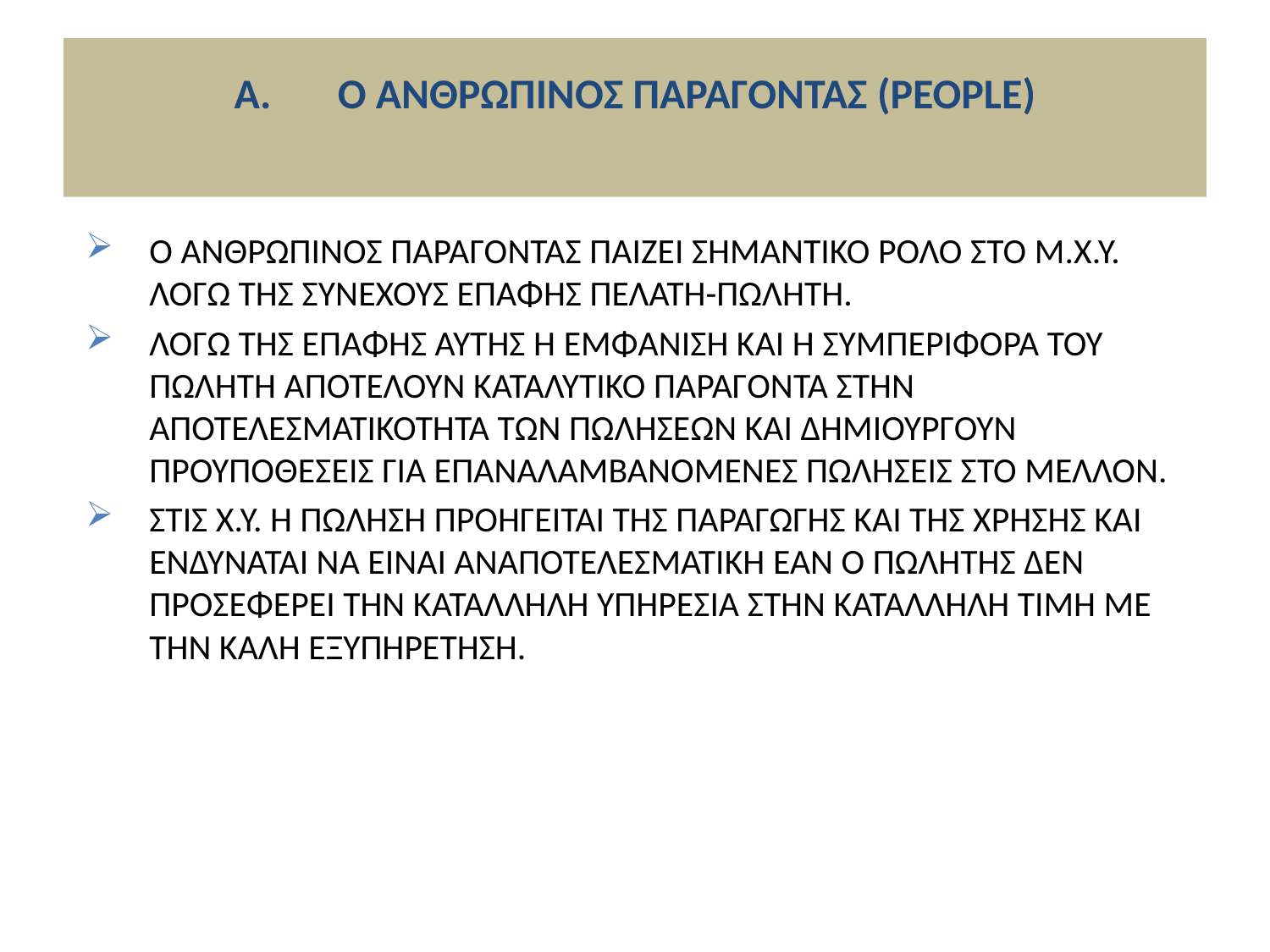

# Α.       Ο ΑΝΘΡΩΠΙΝΟΣ ΠΑΡΑΓΟΝΤΑΣ (PEOPLE)
Ο ΑΝΘΡΩΠΙΝΟΣ ΠΑΡΑΓΟΝΤΑΣ ΠΑΙΖΕΙ ΣΗΜΑΝΤΙΚΟ ΡΟΛΟ ΣΤΟ Μ.Χ.Υ.  ΛΟΓΩ ΤΗΣ ΣΥΝΕΧΟΥΣ ΕΠΑΦΗΣ ΠΕΛΑΤΗ-ΠΩΛΗΤΗ.
ΛΟΓΩ ΤΗΣ ΕΠΑΦΗΣ ΑΥΤΗΣ Η ΕΜΦΑΝΙΣΗ ΚΑΙ Η ΣΥΜΠΕΡΙΦΟΡΑ ΤΟΥ ΠΩΛΗΤΗ ΑΠΟΤΕΛΟΥΝ ΚΑΤΑΛΥΤΙΚΟ ΠΑΡΑΓΟΝΤΑ ΣΤΗΝ ΑΠΟΤΕΛΕΣΜΑΤΙΚΟΤΗΤΑ ΤΩΝ ΠΩΛΗΣΕΩΝ ΚΑΙ ΔΗΜΙΟΥΡΓΟΥΝ ΠΡΟΥΠΟΘΕΣΕΙΣ ΓΙΑ ΕΠΑΝΑΛΑΜΒΑΝΟΜΕΝΕΣ ΠΩΛΗΣΕΙΣ ΣΤΟ ΜΕΛΛΟΝ.
ΣΤΙΣ Χ.Υ. Η ΠΩΛΗΣΗ ΠΡΟΗΓΕΙΤΑΙ ΤΗΣ ΠΑΡΑΓΩΓΗΣ ΚΑΙ ΤΗΣ ΧΡΗΣΗΣ ΚΑΙ ΕΝΔΥΝΑΤΑΙ ΝΑ ΕΙΝΑΙ ΑΝΑΠΟΤΕΛΕΣΜΑΤΙΚΗ ΕΑΝ Ο ΠΩΛΗΤΗΣ ΔΕΝ ΠΡΟΣΕΦΕΡΕΙ ΤΗΝ ΚΑΤΑΛΛΗΛΗ ΥΠΗΡΕΣΙΑ ΣΤΗΝ ΚΑΤΑΛΛΗΛΗ ΤΙΜΗ ΜΕ ΤΗΝ ΚΑΛΗ ΕΞΥΠΗΡΕΤΗΣΗ.